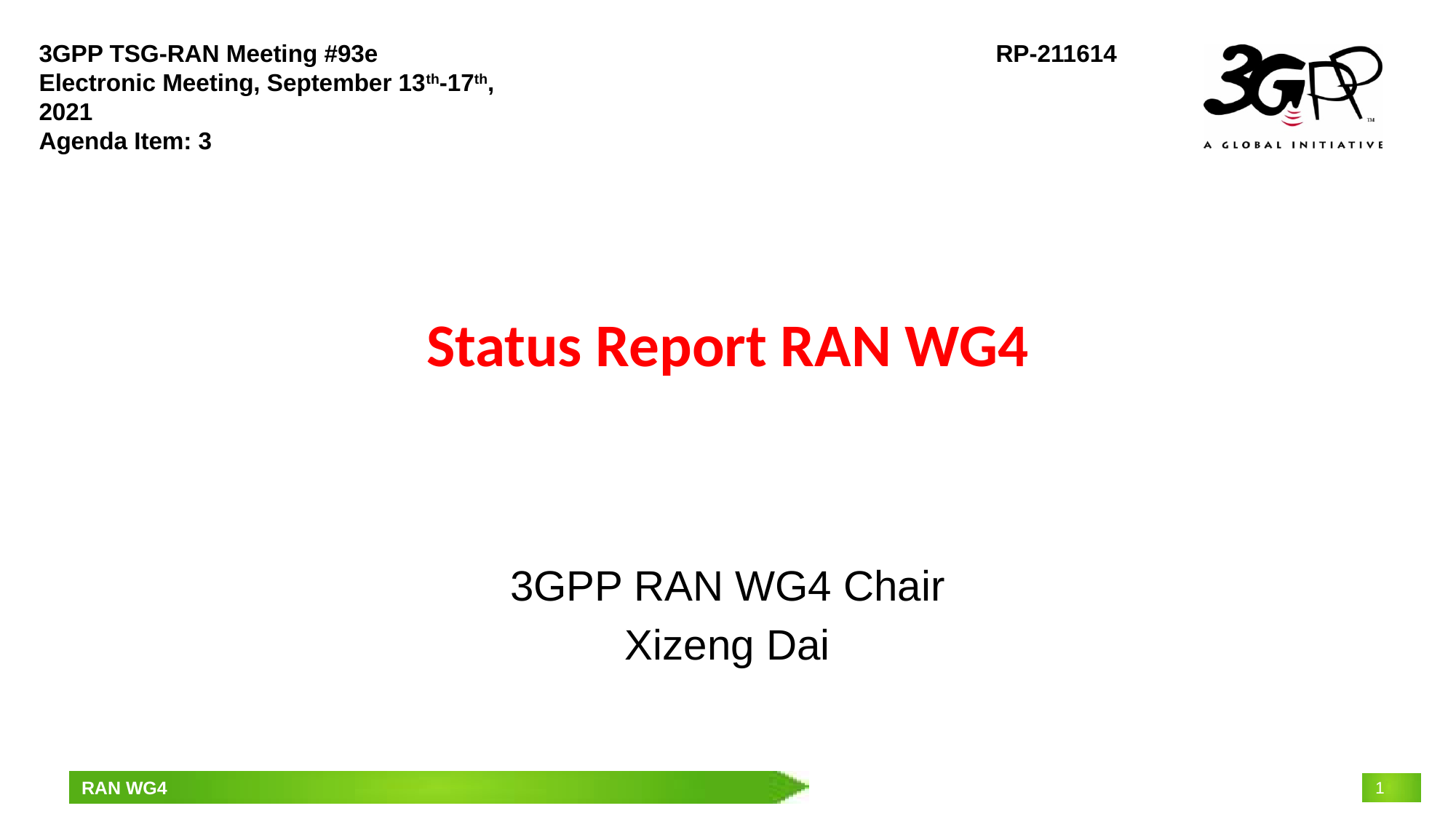

3GPP TSG-RAN Meeting #93e
Electronic Meeting, September 13th-17th, 2021
Agenda Item: 3
RP-211614
# Status Report RAN WG4
3GPP RAN WG4 Chair
Xizeng Dai